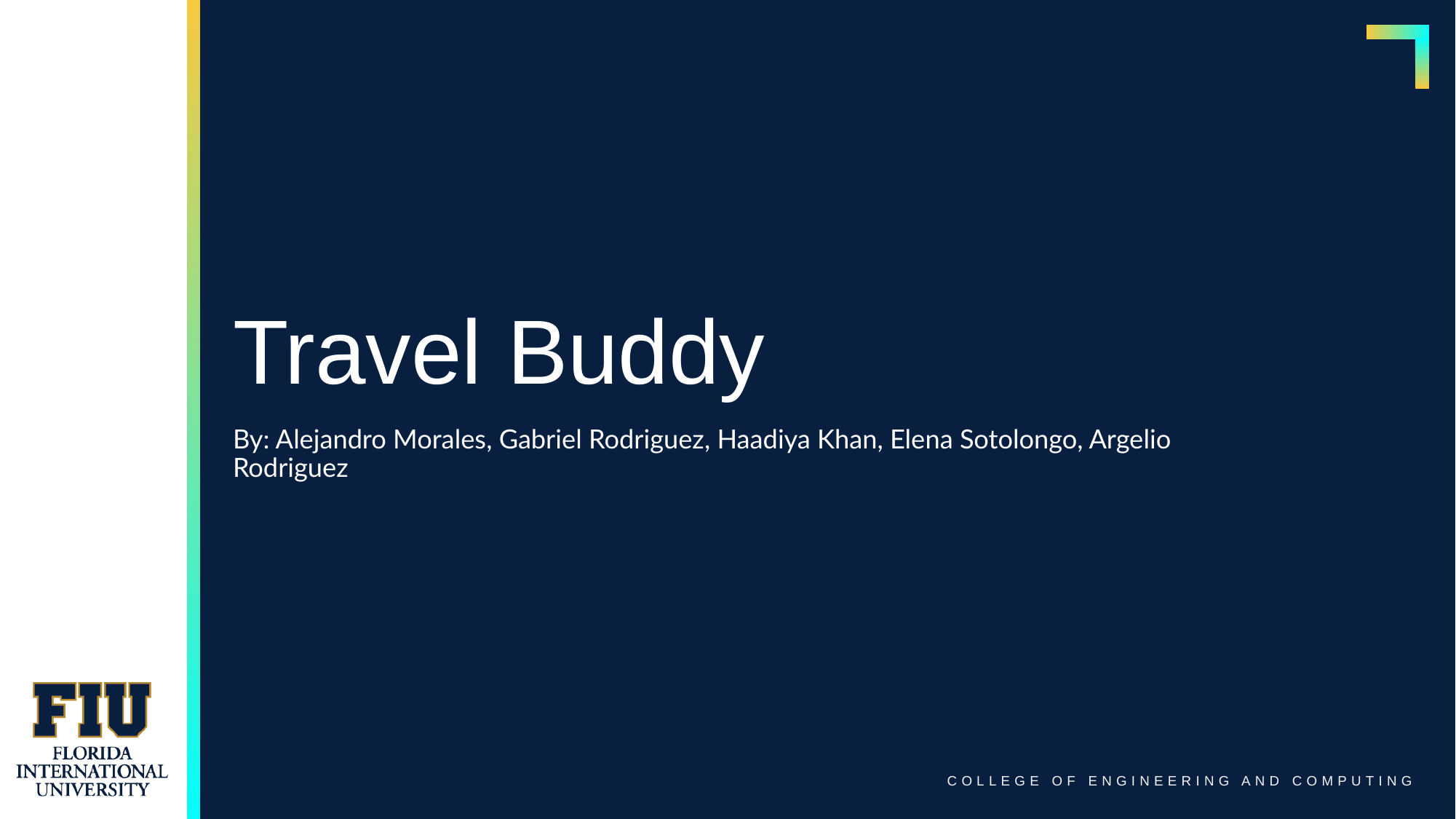

# Travel Buddy
By: Alejandro Morales, Gabriel Rodriguez, Haadiya Khan, Elena Sotolongo, Argelio Rodriguez